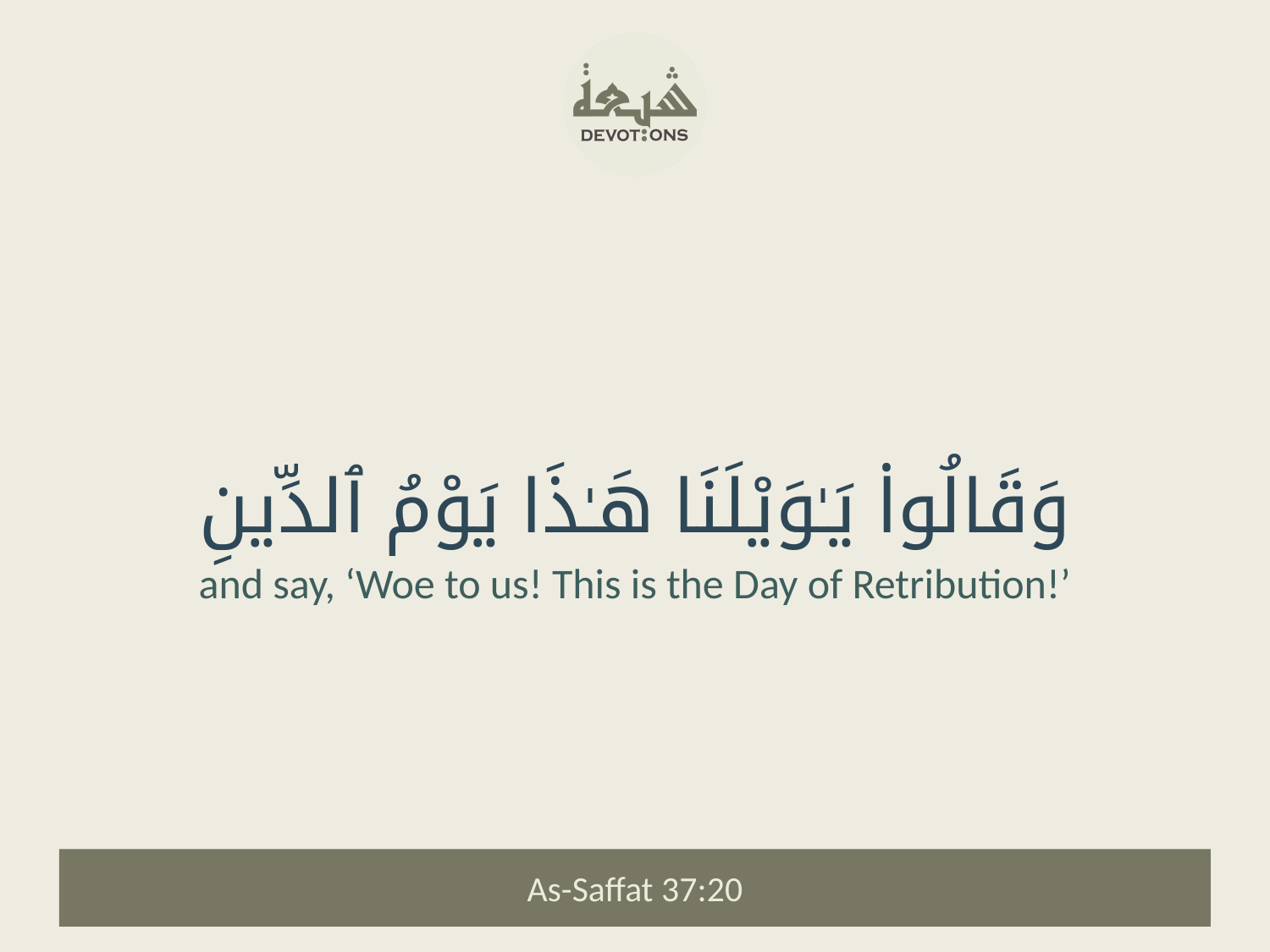

وَقَالُوا۟ يَـٰوَيْلَنَا هَـٰذَا يَوْمُ ٱلدِّينِ
and say, ‘Woe to us! This is the Day of Retribution!’
As-Saffat 37:20